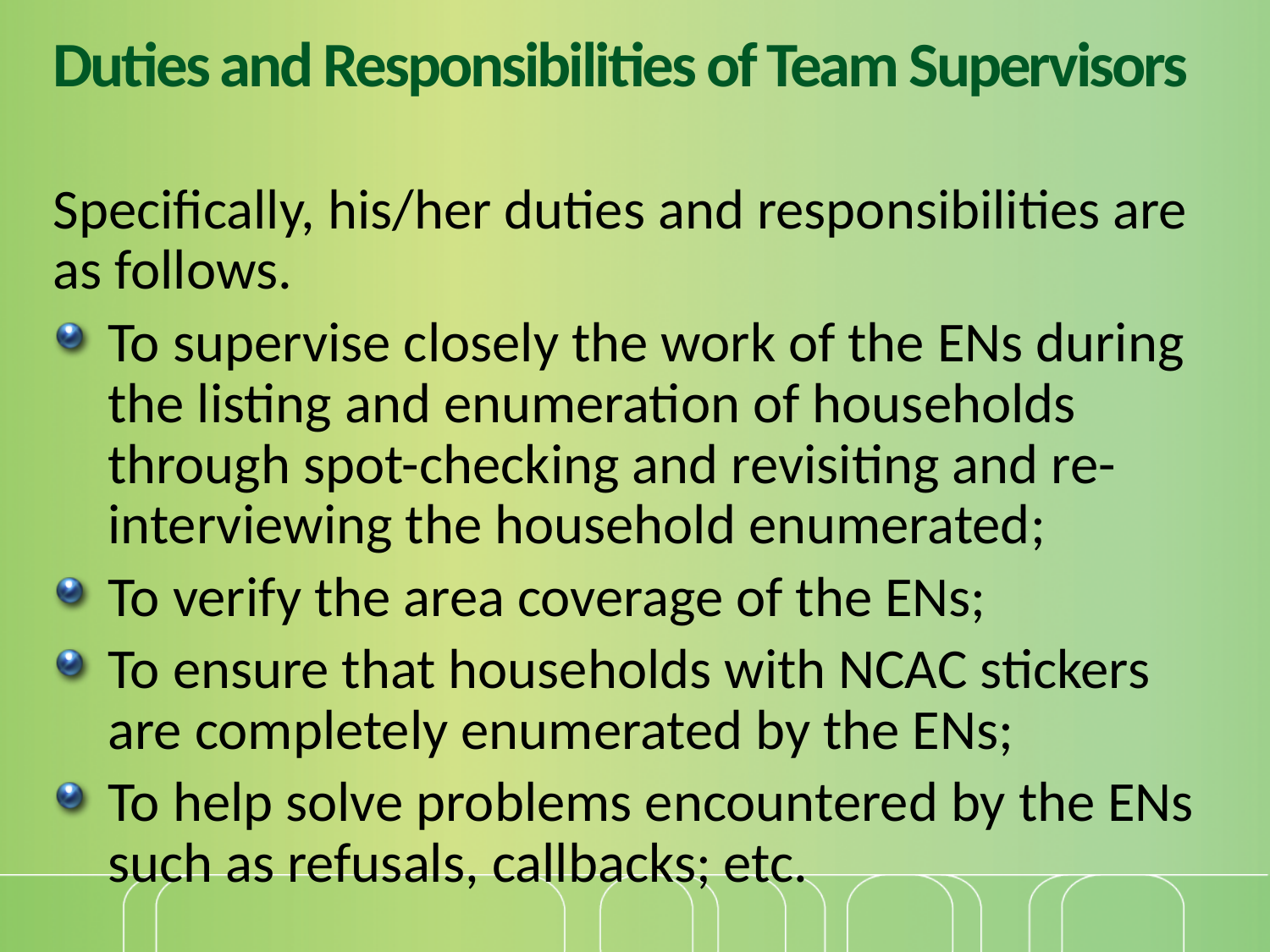

# Duties and Responsibilities of Team Supervisors
Specifically, his/her duties and responsibilities are as follows.
To supervise closely the work of the ENs during the listing and enumeration of households through spot-checking and revisiting and re-interviewing the household enumerated;
To verify the area coverage of the ENs;
To ensure that households with NCAC stickers are completely enumerated by the ENs;
To help solve problems encountered by the ENs such as refusals, callbacks; etc.